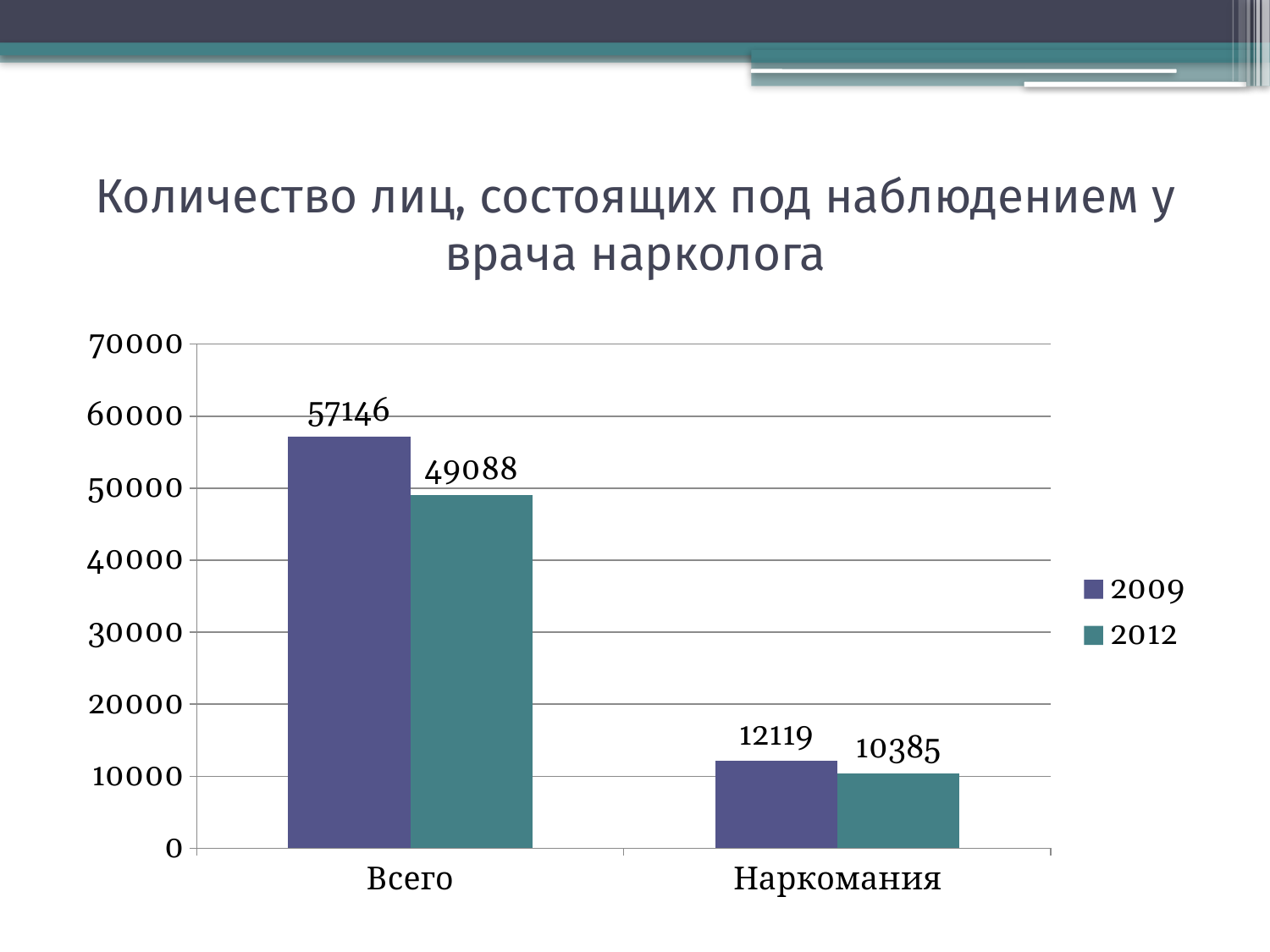

# Количество лиц, состоящих под наблюдением у врача нарколога

### Chart

| Category | 2009 | 2012 |
|---|---|---|
| Всего | 57146.0 | 49088.0 |
| Наркомания | 12119.0 | 10385.0 |